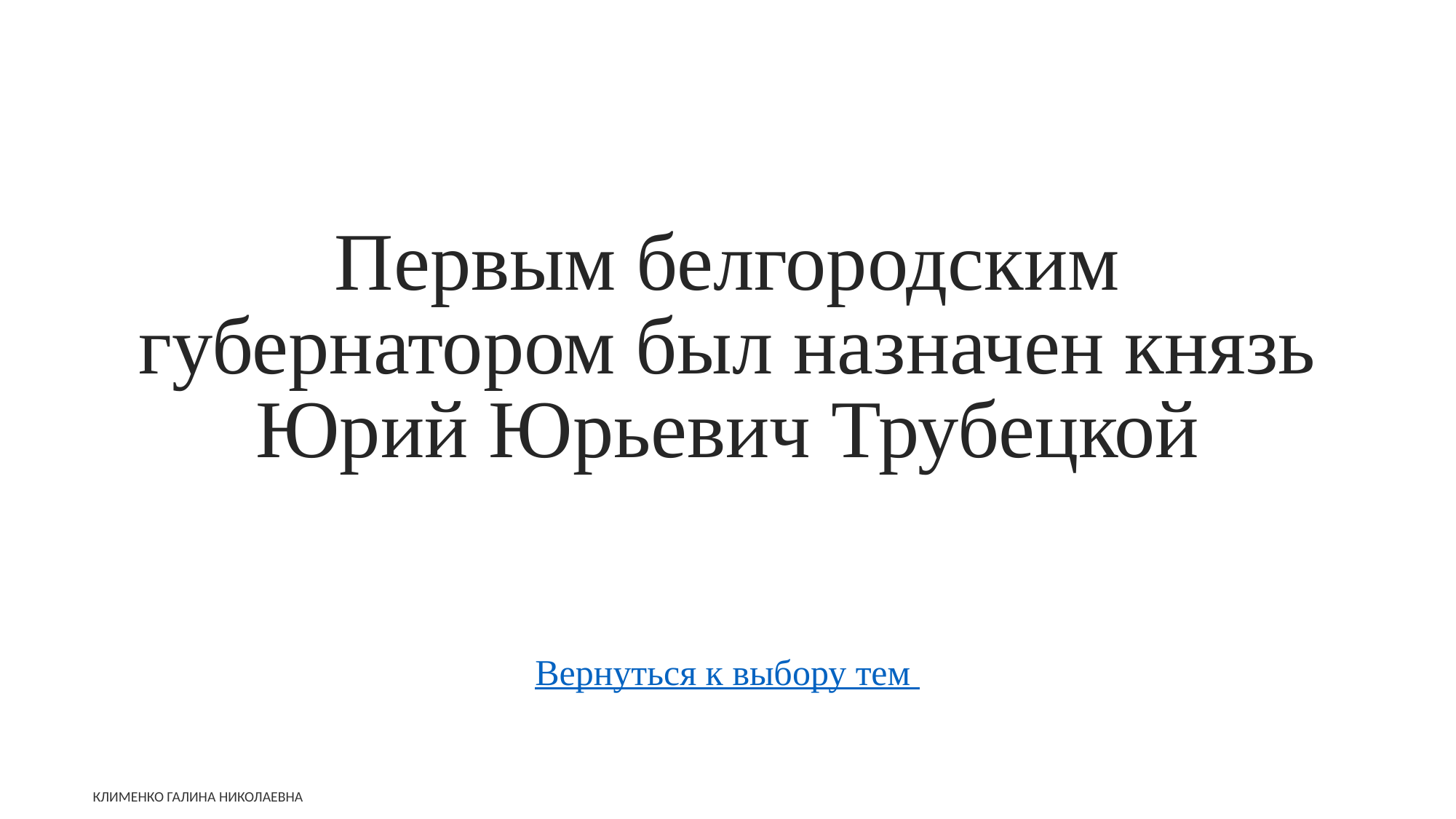

Первым белгородским губернатором был назначен князь Юрий Юрьевич Трубецкой
Вернуться к выбору тем
Клименко Галина Николаевна